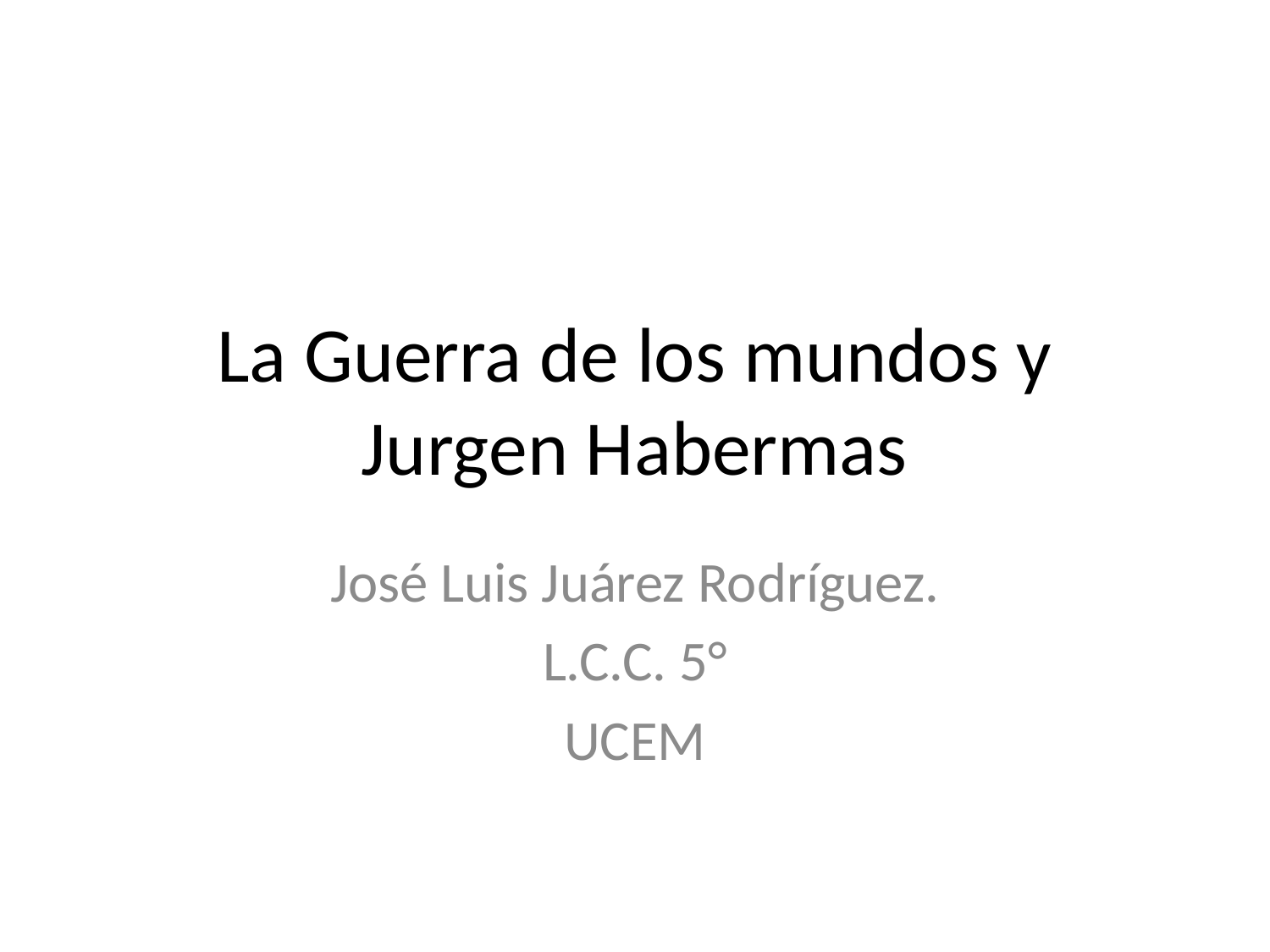

# La Guerra de los mundos y Jurgen Habermas
José Luis Juárez Rodríguez.
L.C.C. 5°
UCEM